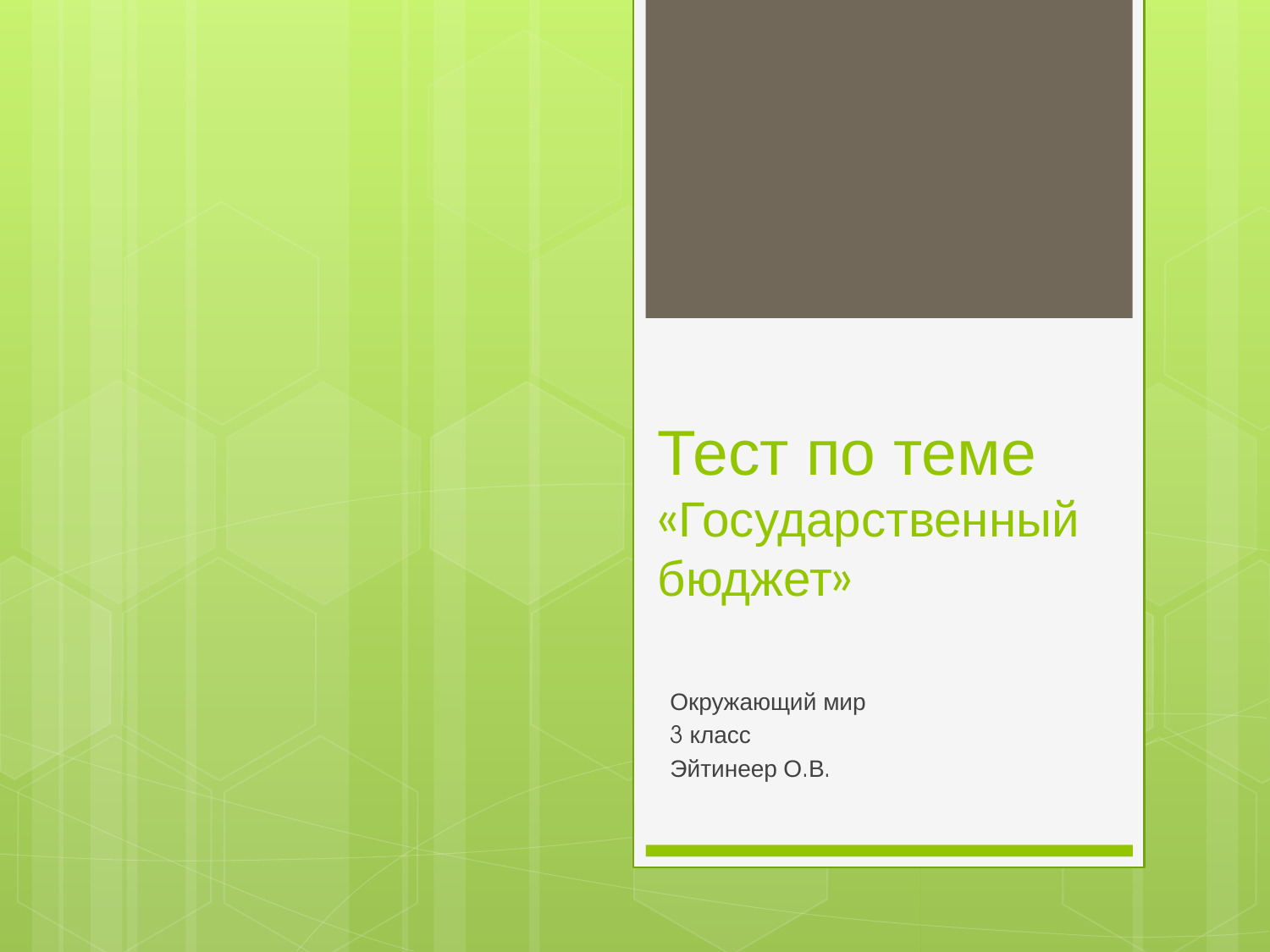

# Тест по теме «Государственный бюджет»

Окружающий мир
3 класс
Эйтинеер О.В.